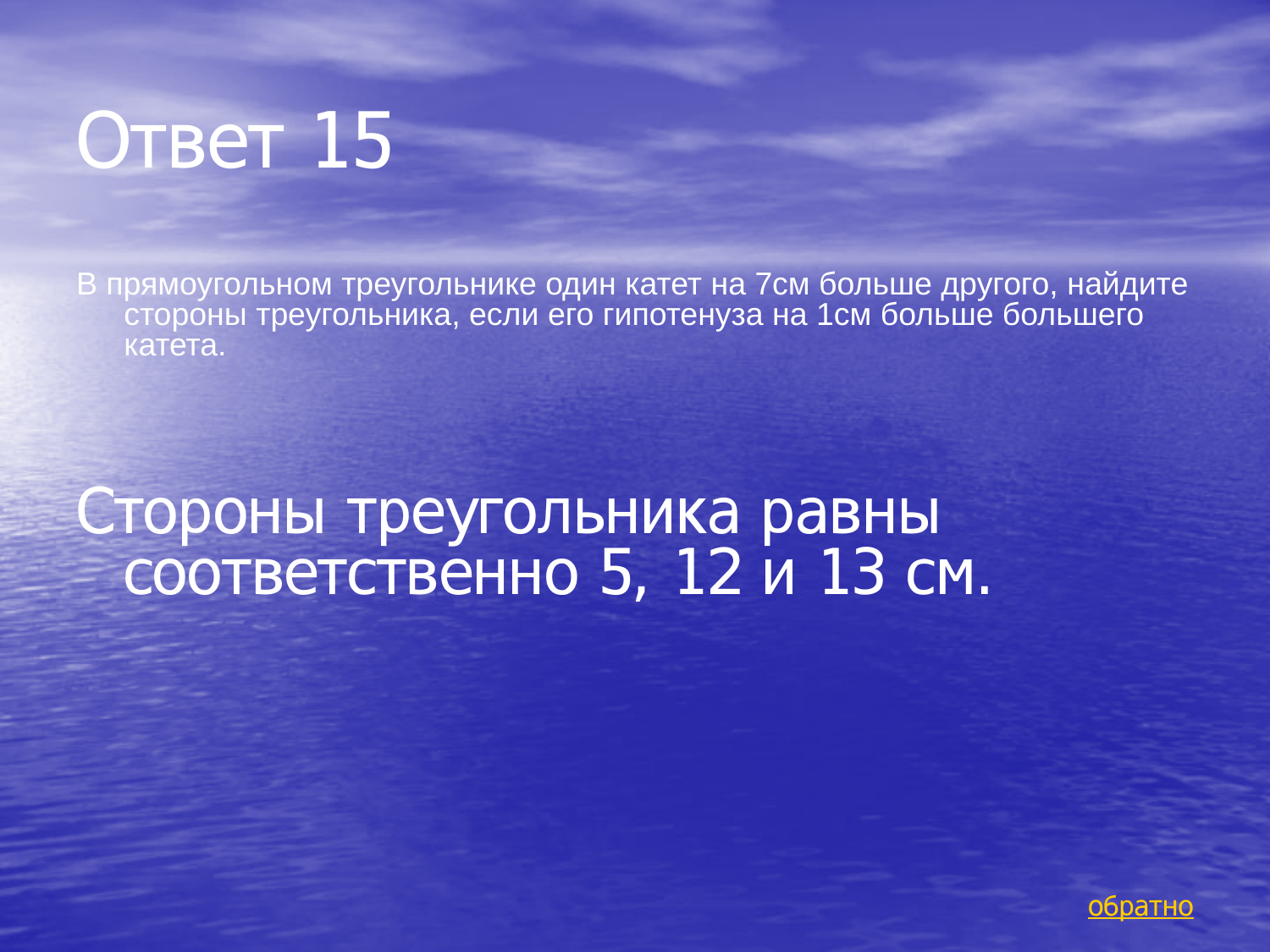

# Ответ 15
В прямоугольном треугольнике один катет на 7см больше другого, найдите стороны треугольника, если его гипотенуза на 1см больше большего катета.

Стороны треугольника равны соответственно 5, 12 и 13 см.

обратно